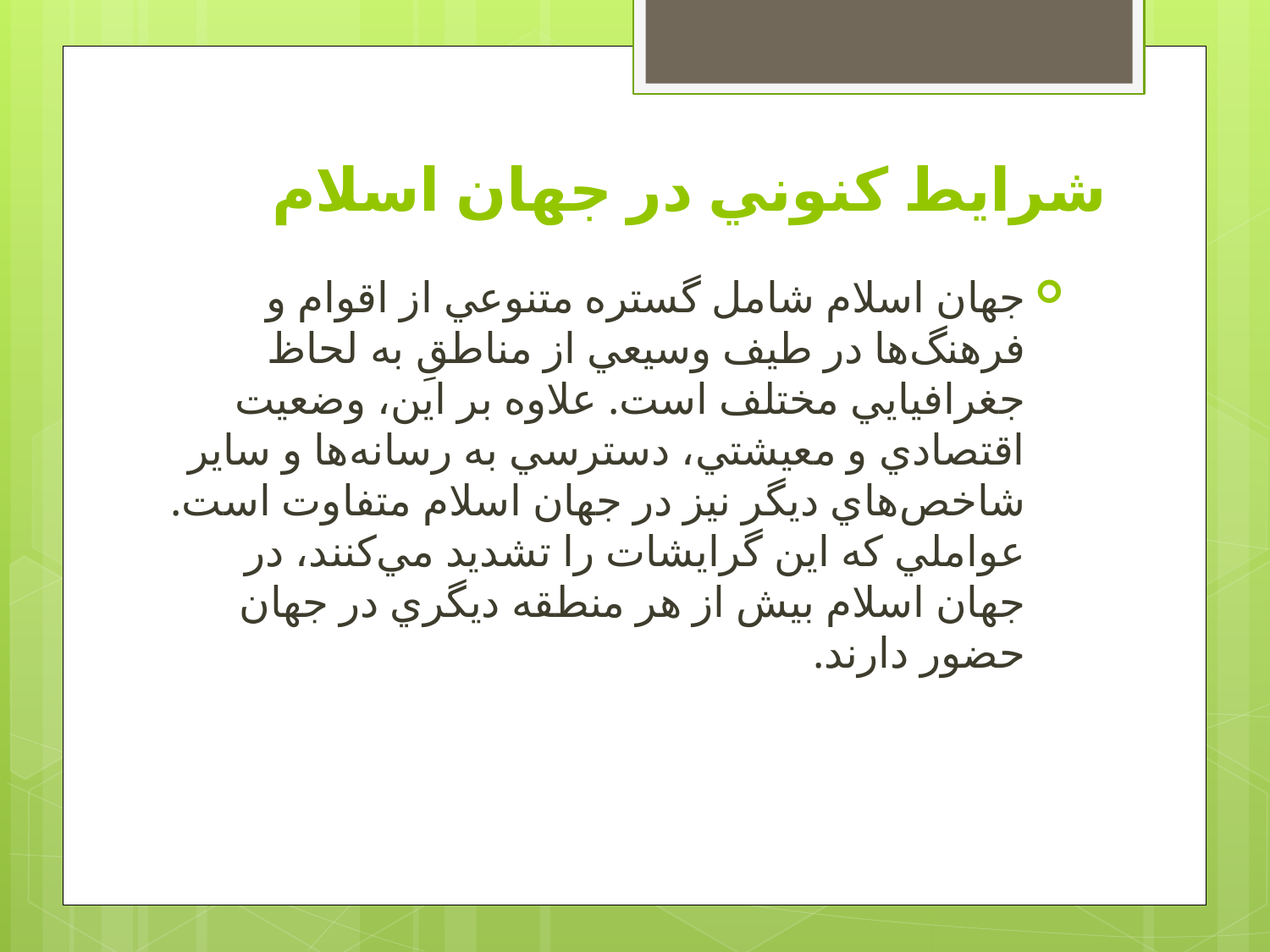

# شرايط کنوني در جهان اسلام
جهان اسلام شامل گستره متنوعي از اقوام و فرهنگ‌ها در طيف وسيعي از مناطقِ به لحاظ جغرافيايي مختلف است. علاوه بر اين، وضعيت اقتصادي و معيشتي، دسترسي به رسانه‌ها و ساير شاخص‌هاي ديگر نيز در جهان اسلام متفاوت است.  عواملي که اين گرايشات را تشديد مي‌کنند، در جهان اسلام بيش از هر منطقه ديگري در جهان حضور دارند.